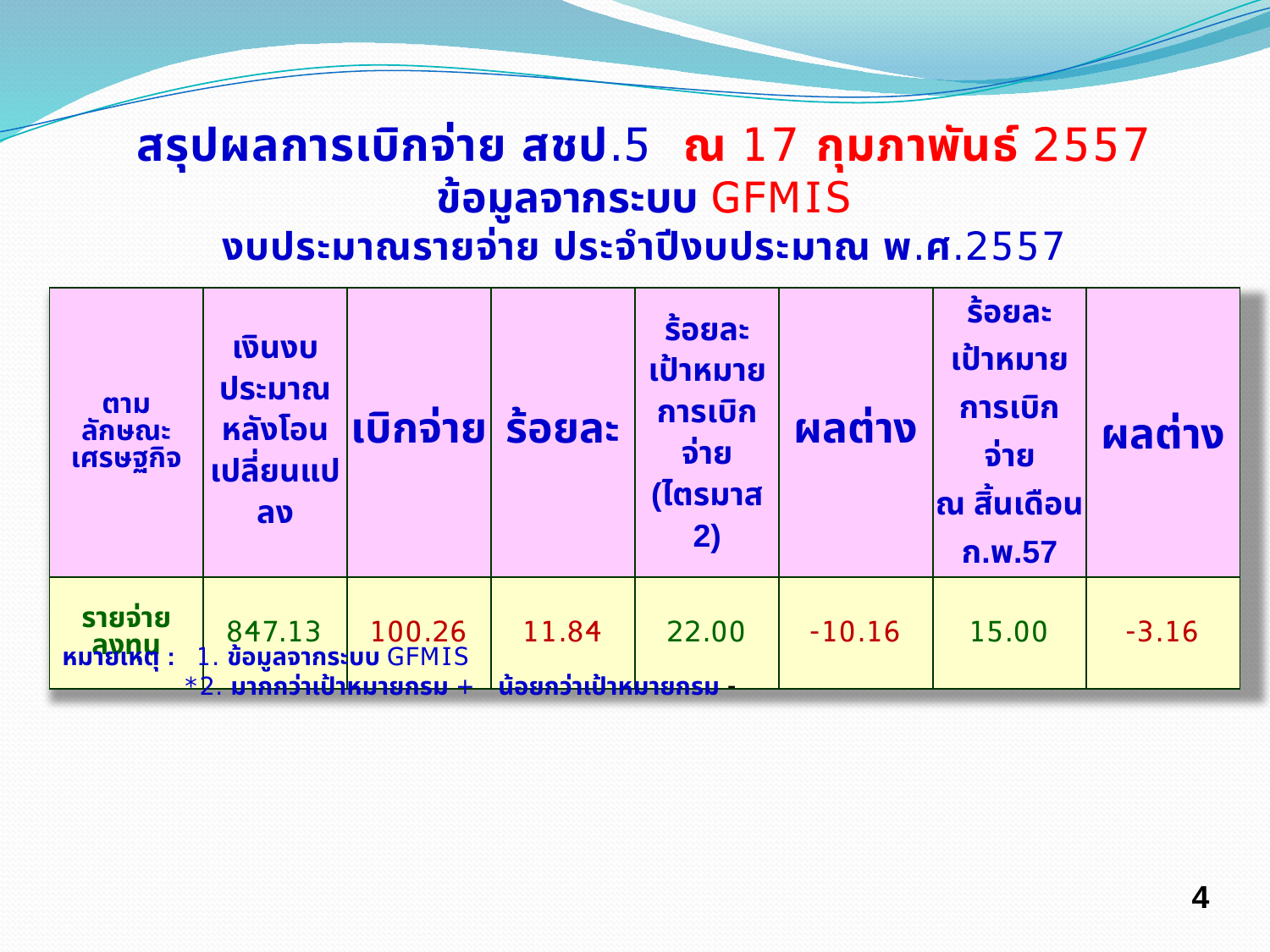

สรุปผลการเบิกจ่าย สชป.5  ณ 17 กุมภาพันธ์ 2557
ข้อมูลจากระบบ GFMIS
งบประมาณรายจ่าย ประจำปีงบประมาณ พ.ศ.2557

| ตามลักษณะเศรษฐกิจ | เงินงบประมาณ หลังโอนเปลี่ยนแปลง | เบิกจ่าย | ร้อยละ | ร้อยละ เป้าหมายการเบิกจ่าย (ไตรมาส 2) | ผลต่าง | ร้อยละ เป้าหมายการเบิกจ่าย ณ สิ้นเดือน ก.พ.57 | ผลต่าง |
| --- | --- | --- | --- | --- | --- | --- | --- |
| รายจ่ายลงทุน | 847.13 | 100.26 | 11.84 | 22.00 | -10.16 | 15.00 | -3.16 |
หมายเหตุ :   1. ข้อมูลจากระบบ GFMIS
                 *2. มากกว่าเป้าหมายกรม +   น้อยกว่าเป้าหมายกรม -